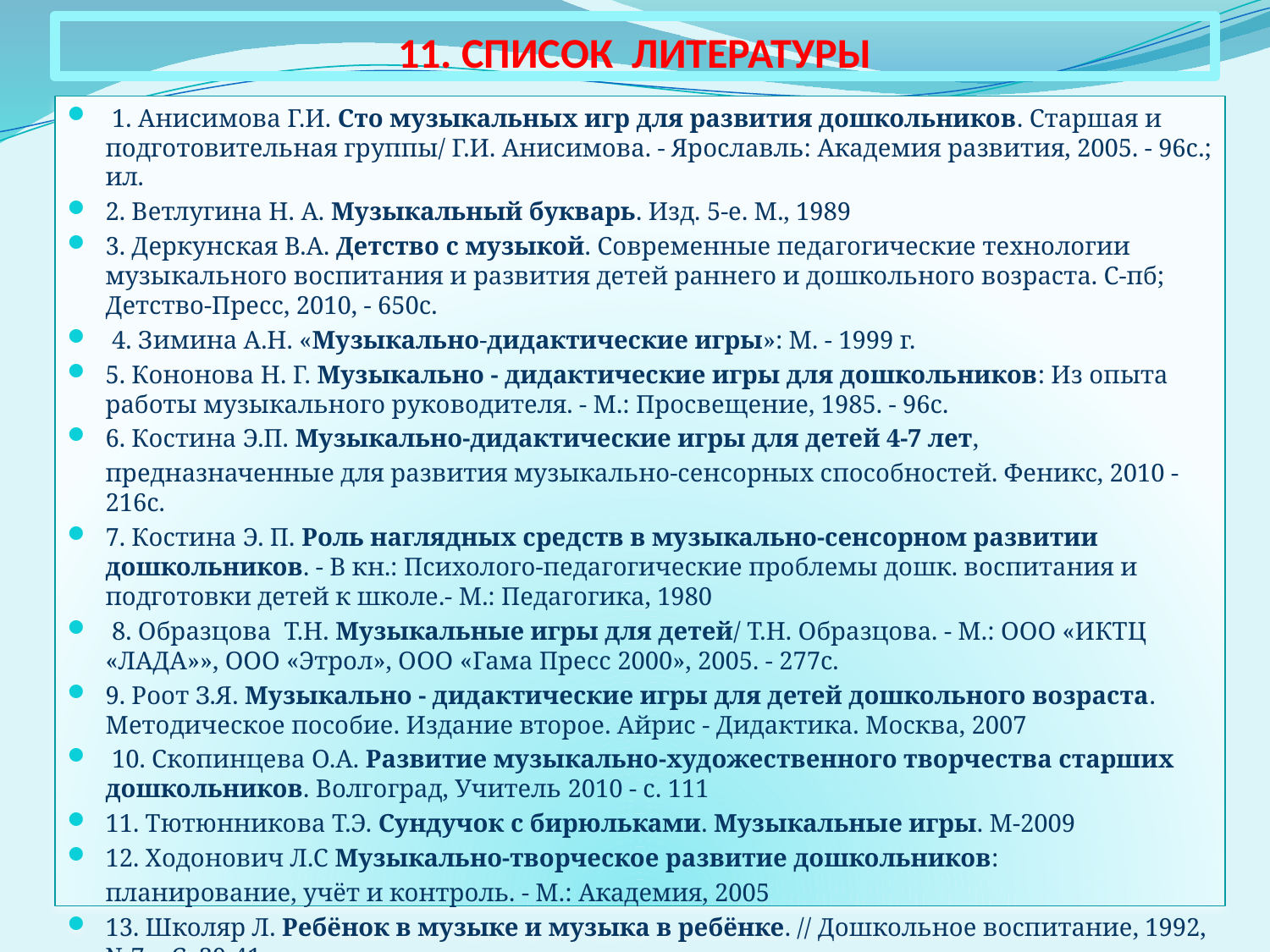

# 11. СПИСОК  ЛИТЕРАТУРЫ
 1. Анисимова Г.И. Сто музыкальных игр для развития дошкольников. Старшая и подготовительная группы/ Г.И. Анисимова. - Ярославль: Академия развития, 2005. - 96с.; ил.
2. Ветлугина Н. А. Музыкальный букварь. Изд. 5-е. М., 1989
3. Деркунская В.А. Детство с музыкой. Современные педагогические технологии музыкального воспитания и развития детей раннего и дошкольного возраста. С-пб; Детство-Пресс, 2010, - 650с.
 4. Зимина А.Н. «Музыкально-дидактические игры»: М. - 1999 г.
5. Кононова Н. Г. Музыкально - дидактические игры для дошкольников: Из опыта работы музыкального руководителя. - М.: Просвещение, 1985. - 96с.
6. Костина Э.П. Музыкально-дидактические игры для детей 4-7 лет,
      предназначенные для развития музыкально-сенсорных способностей. Феникс, 2010 -216с.
7. Костина Э. П. Роль наглядных средств в музыкально-сенсорном развитии дошкольников. - В кн.: Психолого-педагогические проблемы дошк. воспитания и подготовки детей к школе.- М.: Педагогика, 1980
 8. Образцова  Т.Н. Музыкальные игры для детей/ Т.Н. Образцова. - М.: ООО «ИКТЦ «ЛАДА»», ООО «Этрол», ООО «Гама Пресс 2000», 2005. - 277с.
9. Роот З.Я. Музыкально - дидактические игры для детей дошкольного возраста. Методическое пособие. Издание второе. Айрис - Дидактика. Москва, 2007
 10. Скопинцева О.А. Развитие музыкально-художественного творчества старших дошкольников. Волгоград, Учитель 2010 - с. 111
11. Тютюнникова Т.Э. Сундучок с бирюльками. Музыкальные игры. М-2009
12. Ходонович Л.С Музыкально-творческое развитие дошкольников:
      планирование, учёт и контроль. - М.: Академия, 2005
13. Школяр Л. Ребёнок в музыке и музыка в ребёнке. // Дошкольное воспитание, 1992, №7. - С. 39-41